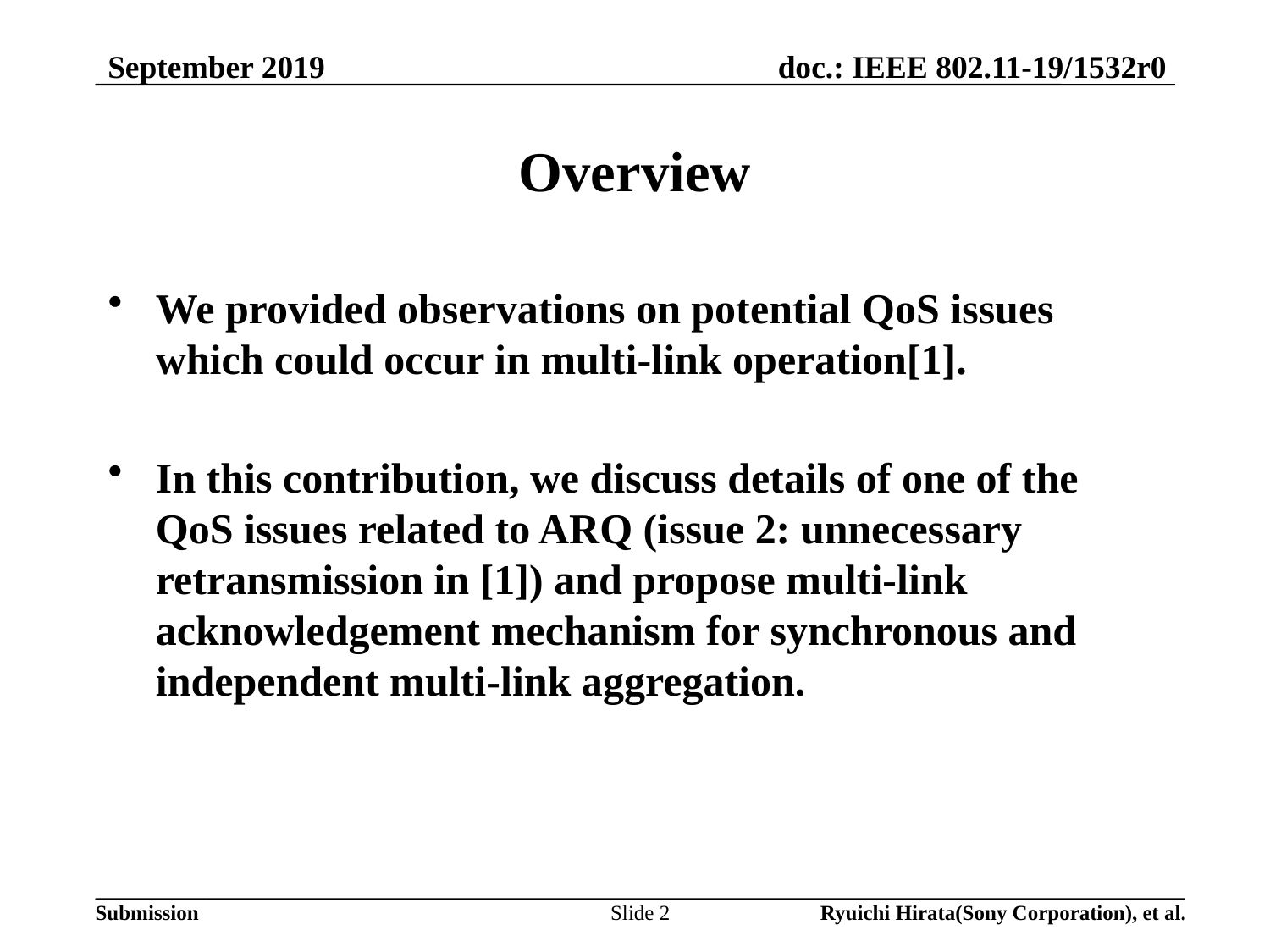

September 2019
# Overview
We provided observations on potential QoS issues which could occur in multi-link operation[1].

In this contribution, we discuss details of one of the QoS issues related to ARQ (issue 2: unnecessary retransmission in [1]) and propose multi-link acknowledgement mechanism for synchronous and independent multi-link aggregation.
Slide 2
Ryuichi Hirata(Sony Corporation), et al.